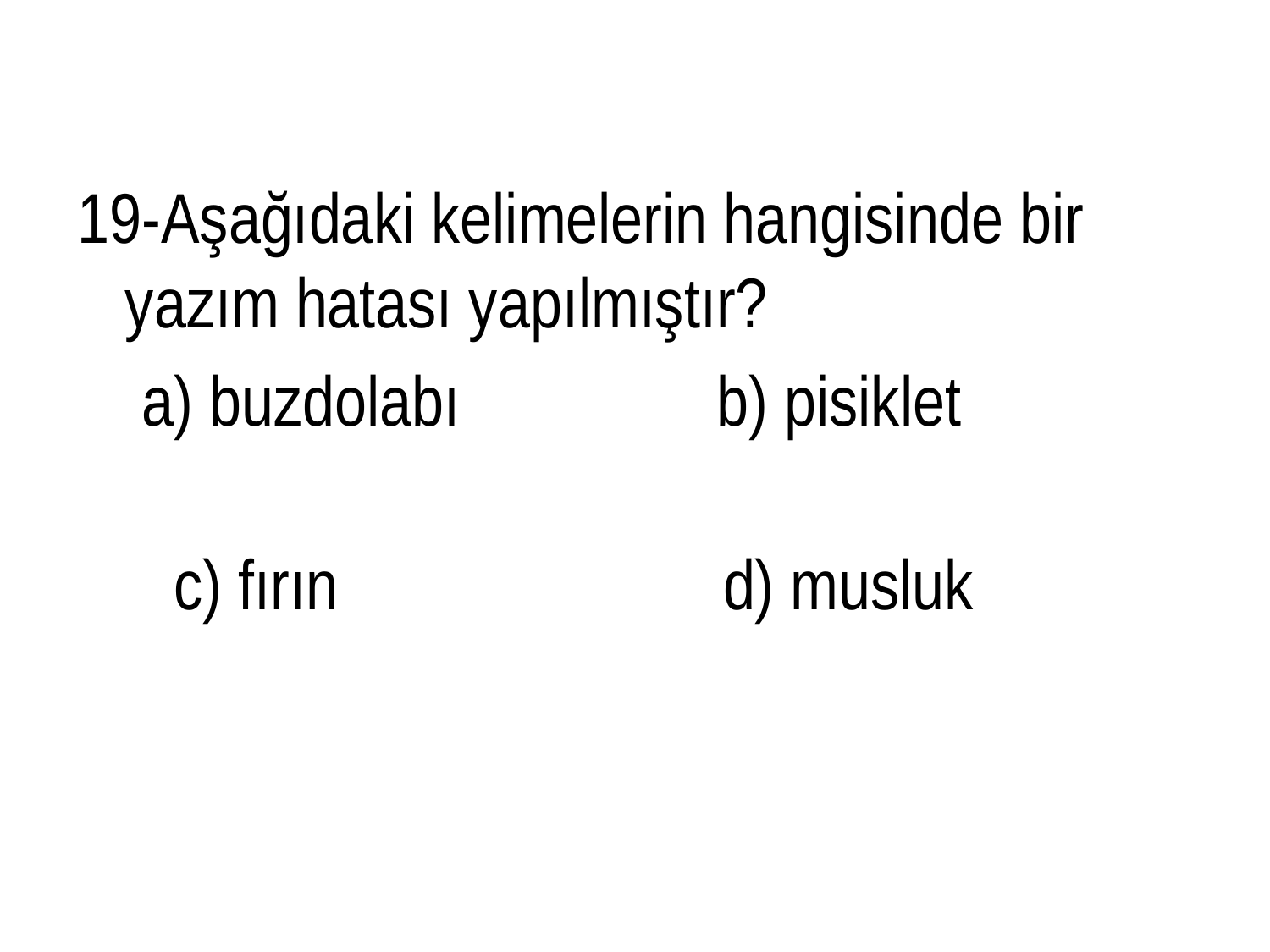

19-Aşağıdaki kelimelerin hangisinde bir yazım hatası yapılmıştır?
    a) buzdolabı                b) pisiklet
      c) fırın                        d) musluk